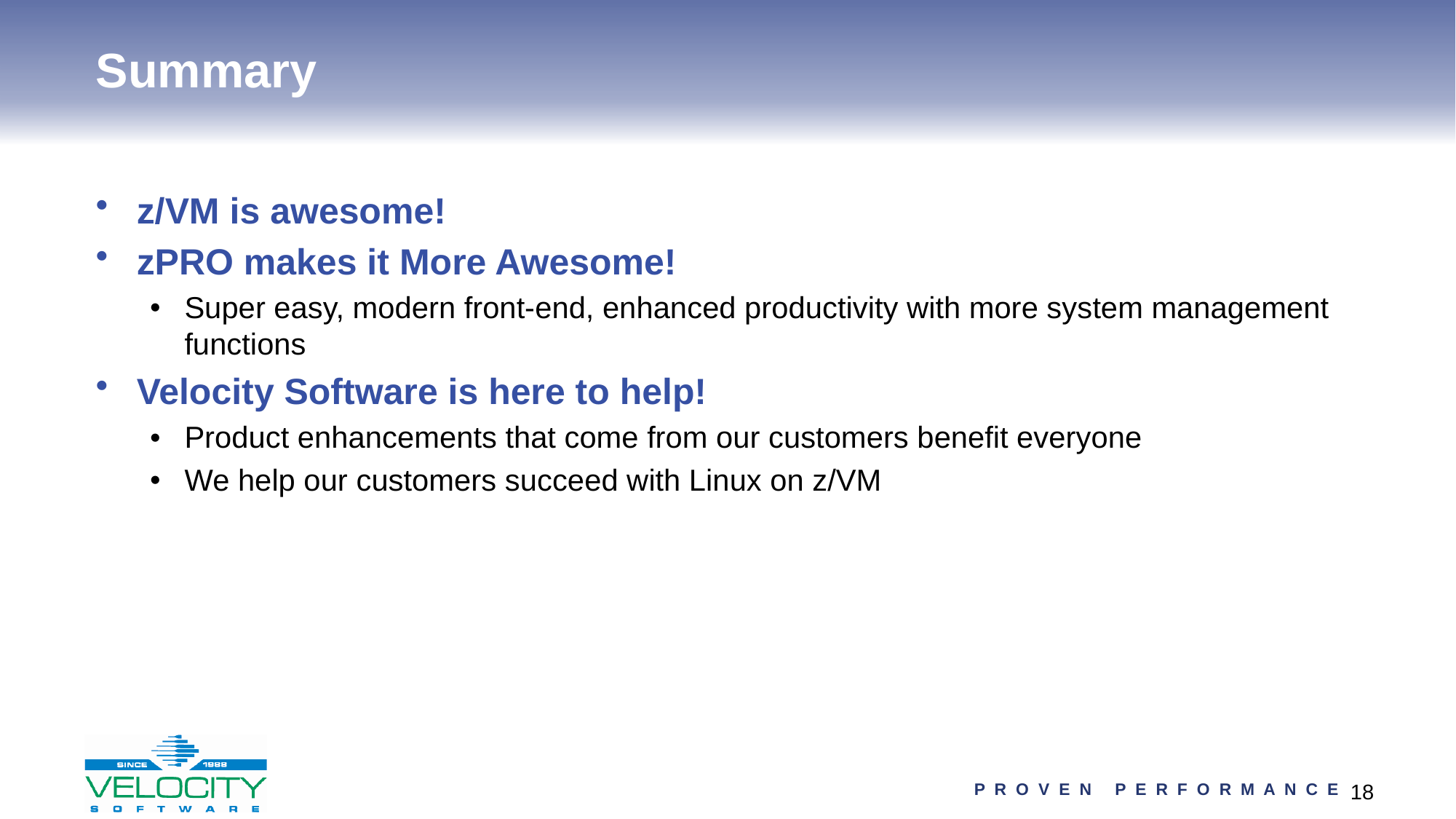

# Summary
z/VM is awesome!
zPRO makes it More Awesome!
Super easy, modern front-end, enhanced productivity with more system management functions
Velocity Software is here to help!
Product enhancements that come from our customers benefit everyone
We help our customers succeed with Linux on z/VM